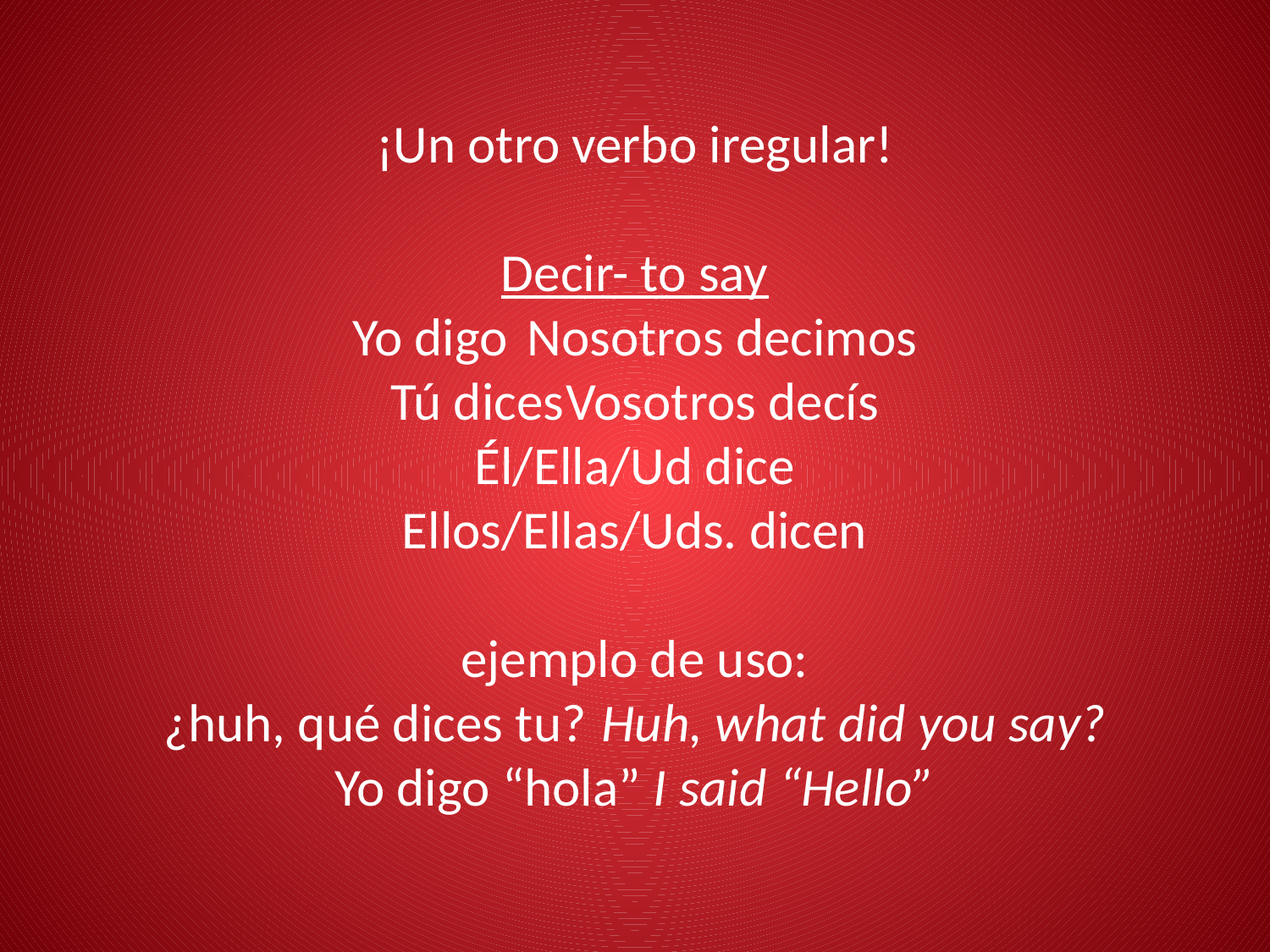

# ¡Un otro verbo iregular! Decir- to say Yo digo		Nosotros decimos Tú dices		Vosotros decís Él/Ella/Ud dice Ellos/Ellas/Uds. dicen ejemplo de uso: ¿huh, qué dices tu?	Huh, what did you say? Yo digo “hola” I said “Hello”